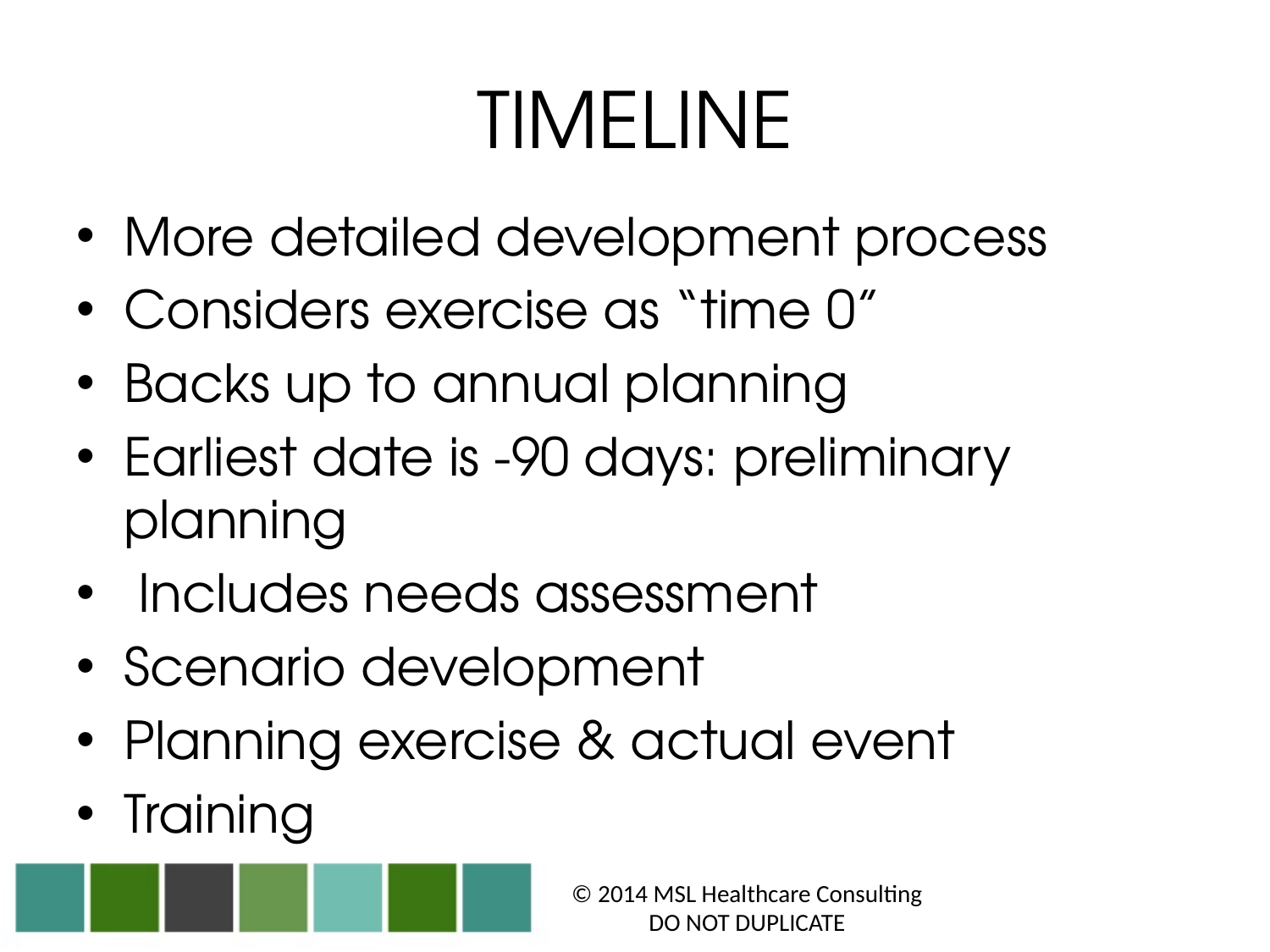

# TIMELINE
More detailed development process
Considers exercise as “time 0”
Backs up to annual planning
Earliest date is -90 days: preliminary planning
 Includes needs assessment
Scenario development
Planning exercise & actual event
Training
© 2014 MSL Healthcare Consulting
DO NOT DUPLICATE